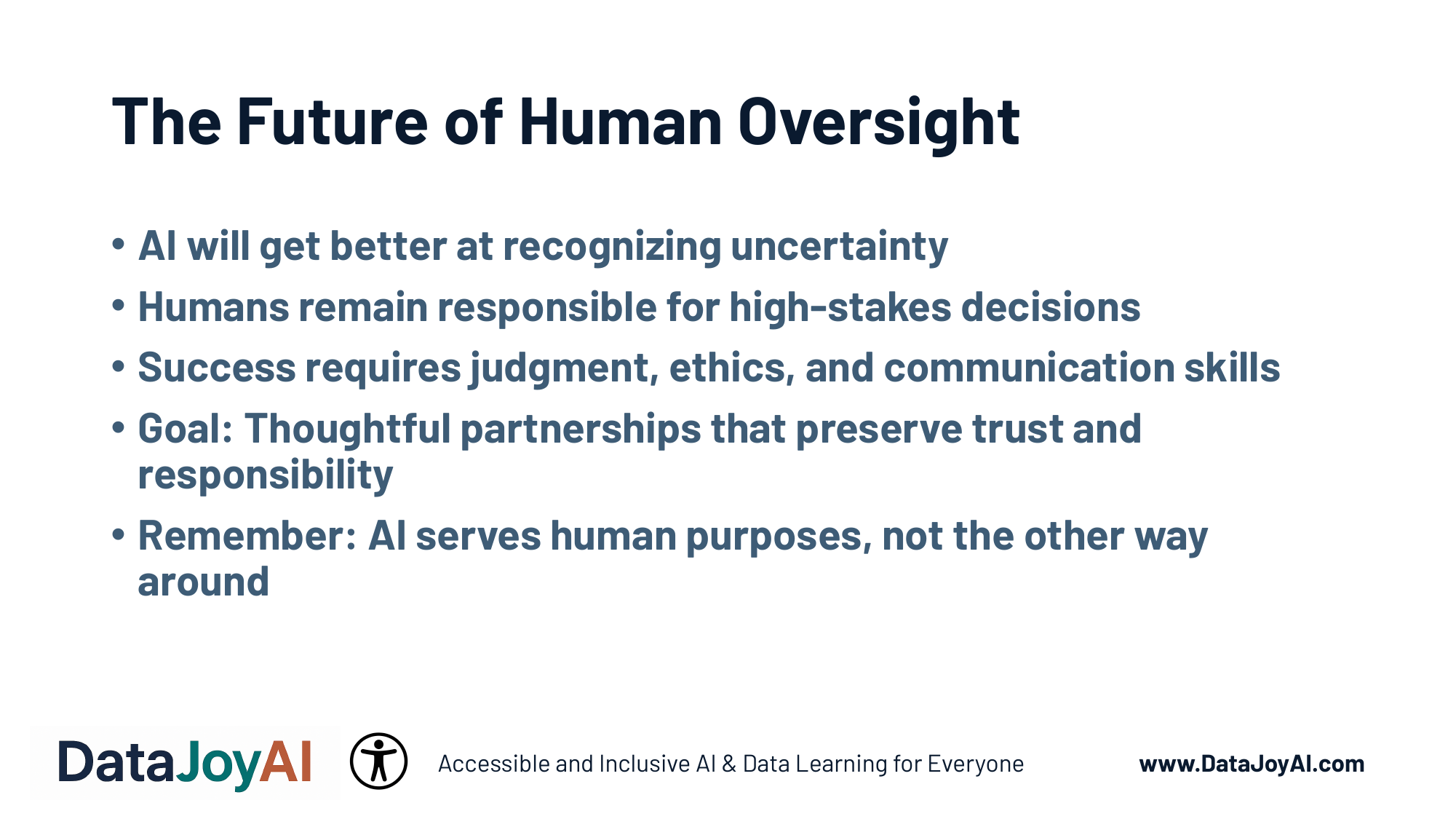

# The Future of Human Oversight
AI will get better at recognizing uncertainty
Humans remain responsible for high-stakes decisions
Success requires judgment, ethics, and communication skills
Goal: Thoughtful partnerships that preserve trust and responsibility
Remember: AI serves human purposes, not the other way around